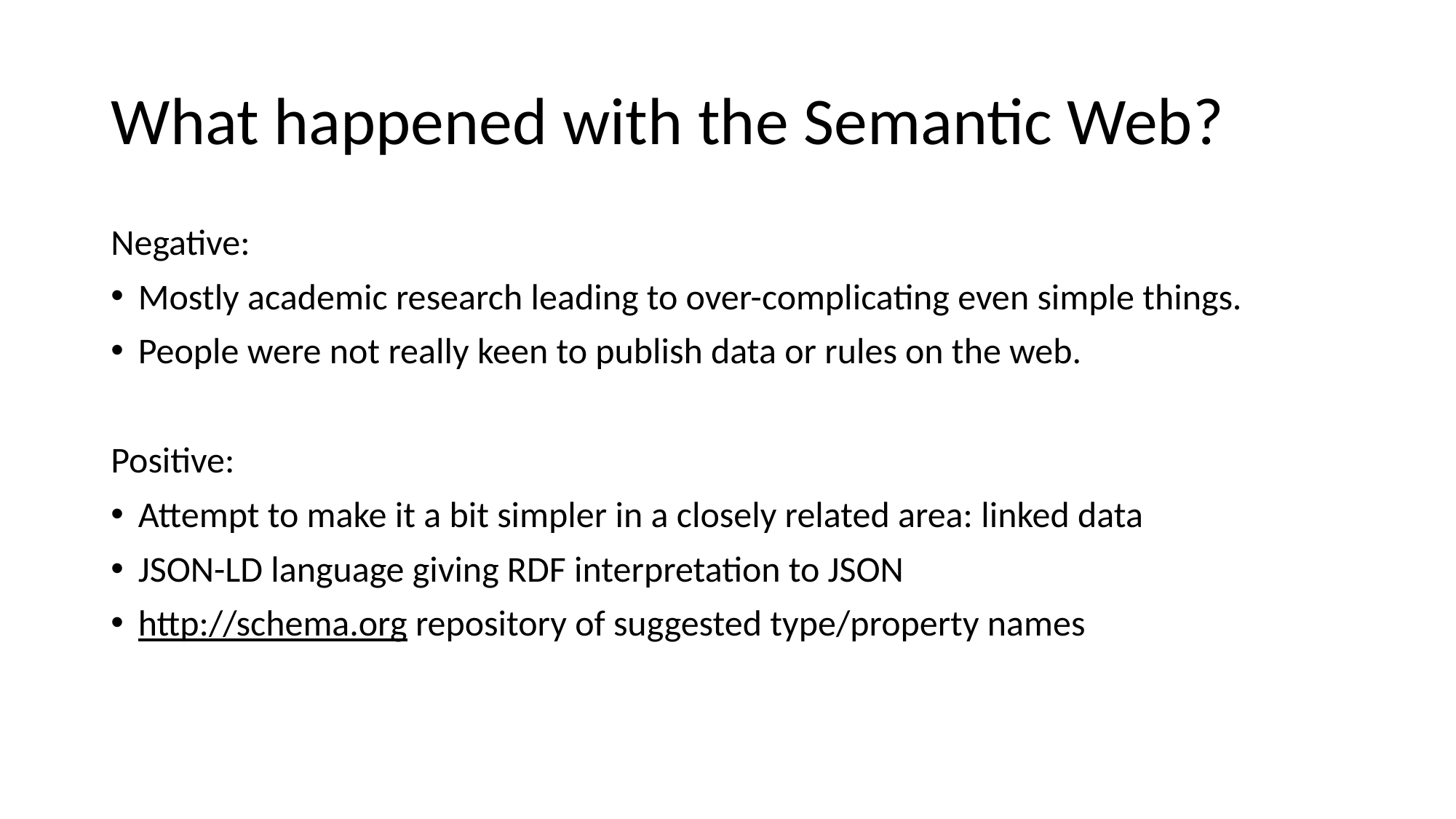

# What happened with the Semantic Web?
Negative:
Mostly academic research leading to over-complicating even simple things.
People were not really keen to publish data or rules on the web.

Positive:
Attempt to make it a bit simpler in a closely related area: linked data
JSON-LD language giving RDF interpretation to JSON
http://schema.org repository of suggested type/property names